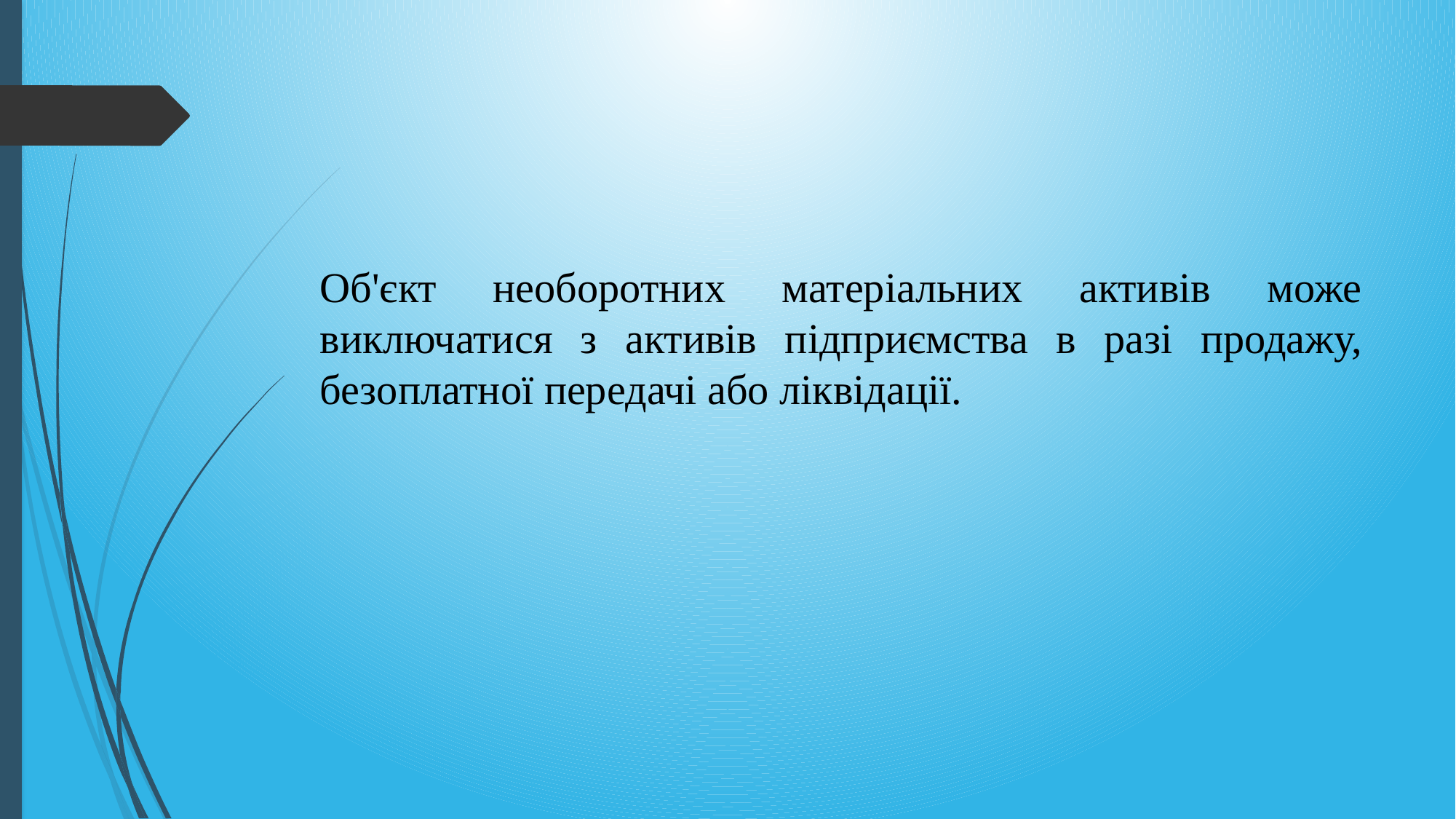

#
Об'єкт необоротних матеріальних активів може виключатися з активів підприємства в разі продажу, безоплатної передачі або ліквідації.